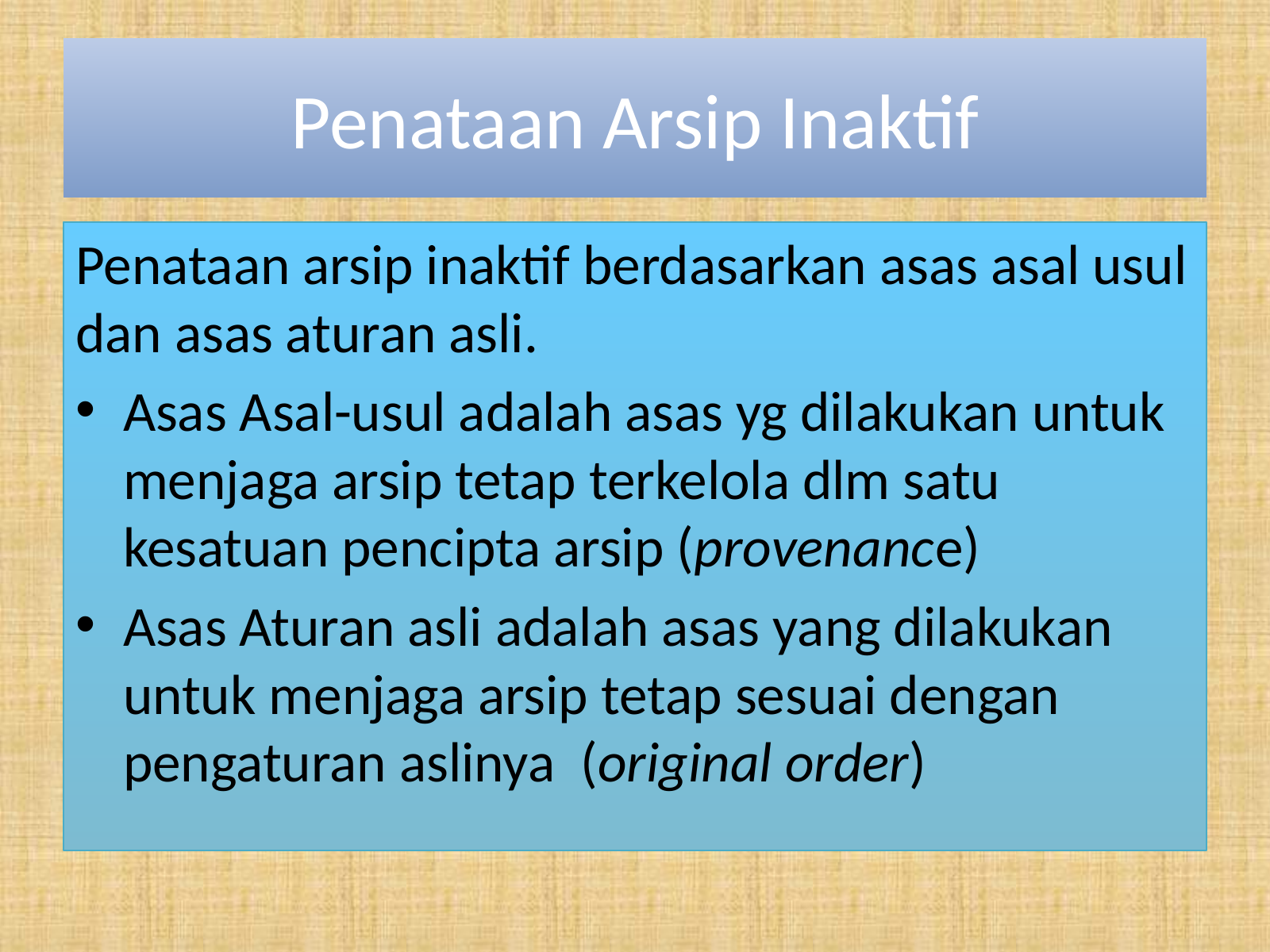

# Penataan Arsip Inaktif
Penataan arsip inaktif berdasarkan asas asal usul dan asas aturan asli.
Asas Asal-usul adalah asas yg dilakukan untuk menjaga arsip tetap terkelola dlm satu kesatuan pencipta arsip (provenance)
Asas Aturan asli adalah asas yang dilakukan untuk menjaga arsip tetap sesuai dengan pengaturan aslinya  (original order)